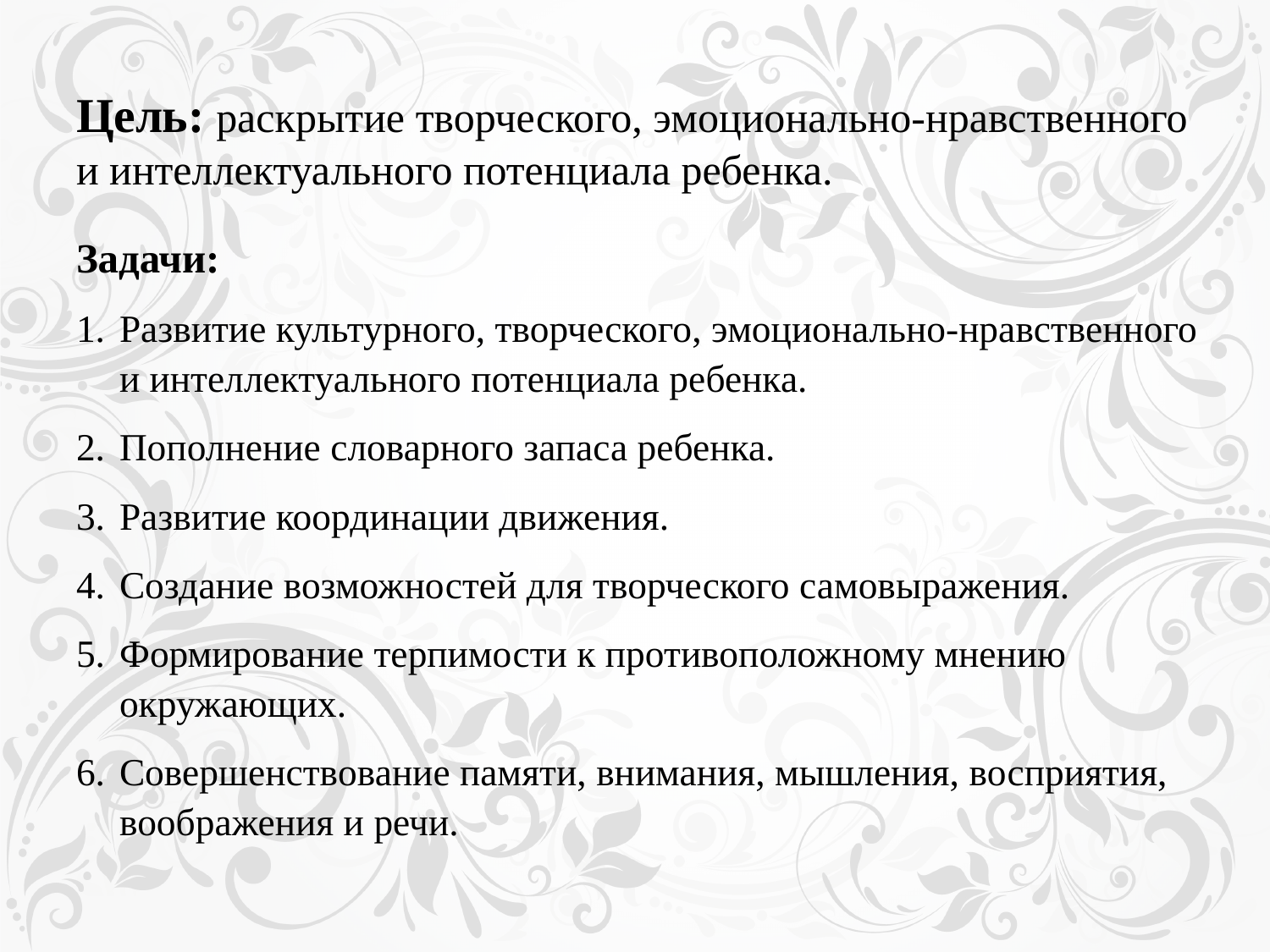

# Цель: раскрытие творческого, эмоционально-нравственного и интеллектуального потенциала ребенка.
Задачи:
Развитие культурного, творческого, эмоционально-нравственного и интеллектуального потенциала ребенка.
Пополнение словарного запаса ребенка.
Развитие координации движения.
Создание возможностей для творческого самовыражения.
Формирование терпимости к противоположному мнению окружающих.
Совершенствование памяти, внимания, мышления, восприятия, воображения и речи.